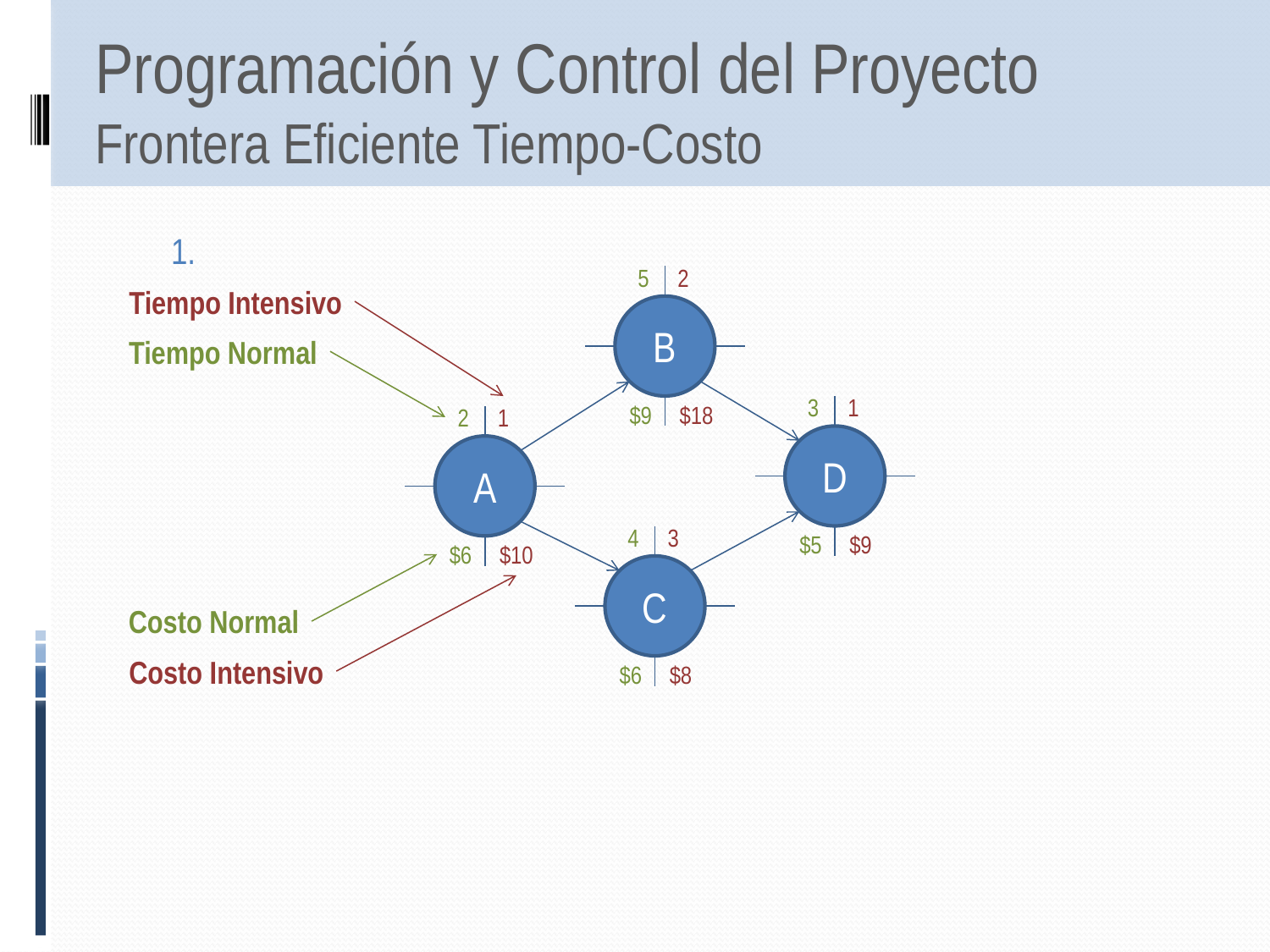

# Programación y Control del Proyecto Frontera Eficiente Tiempo-Costo

5
2
$9
$18
Tiempo Intensivo
B
Tiempo Normal
3
1
$5
$9
2
1
$6
$10
D
A
4
3
$6
$8
C
Costo Normal
Costo Intensivo